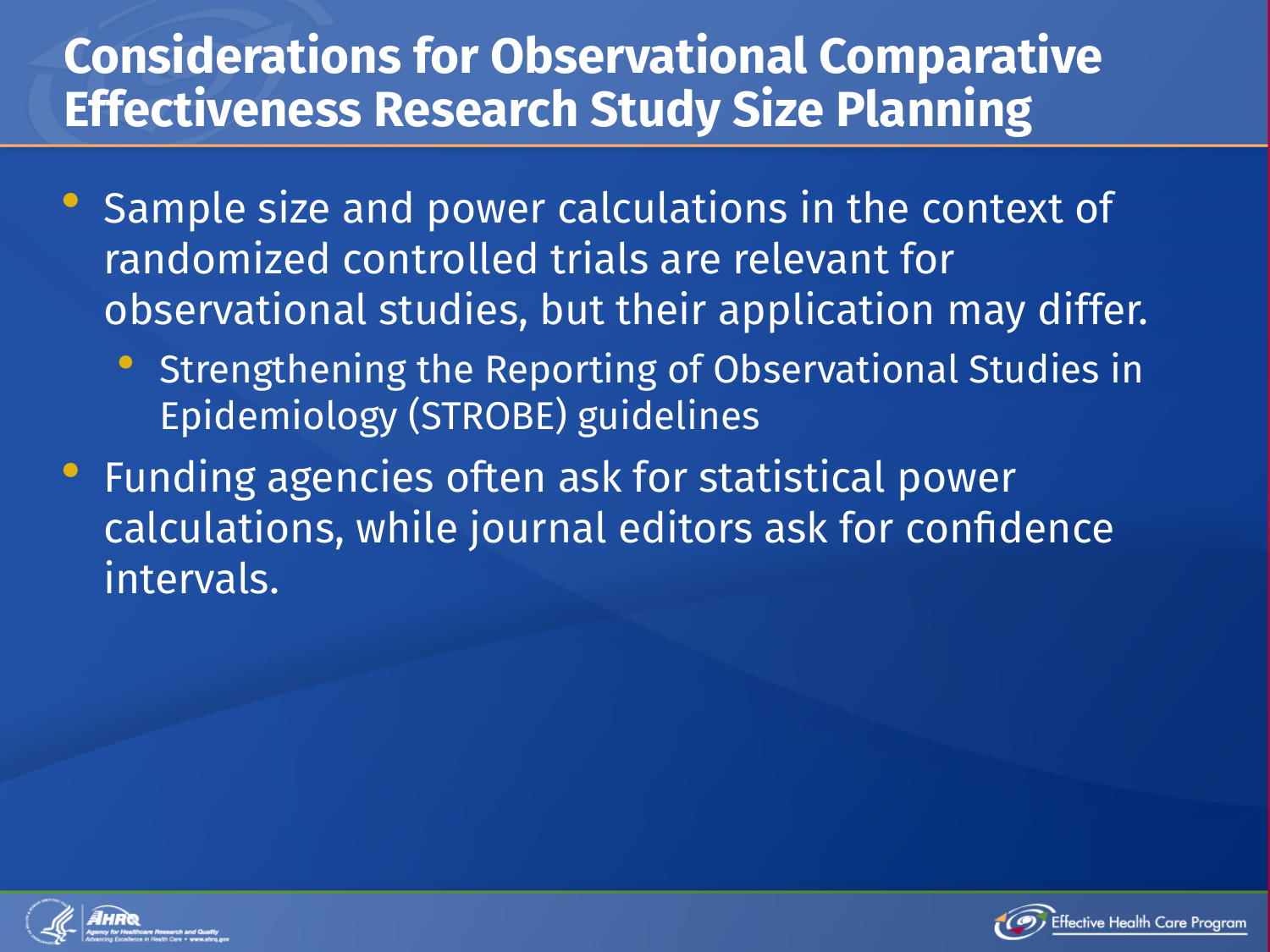

# Considerations for Observational Comparative Effectiveness Research Study Size Planning
Sample size and power calculations in the context of randomized controlled trials are relevant for observational studies, but their application may differ.
Strengthening the Reporting of Observational Studies in Epidemiology (STROBE) guidelines
Funding agencies often ask for statistical power calculations, while journal editors ask for confidence intervals.